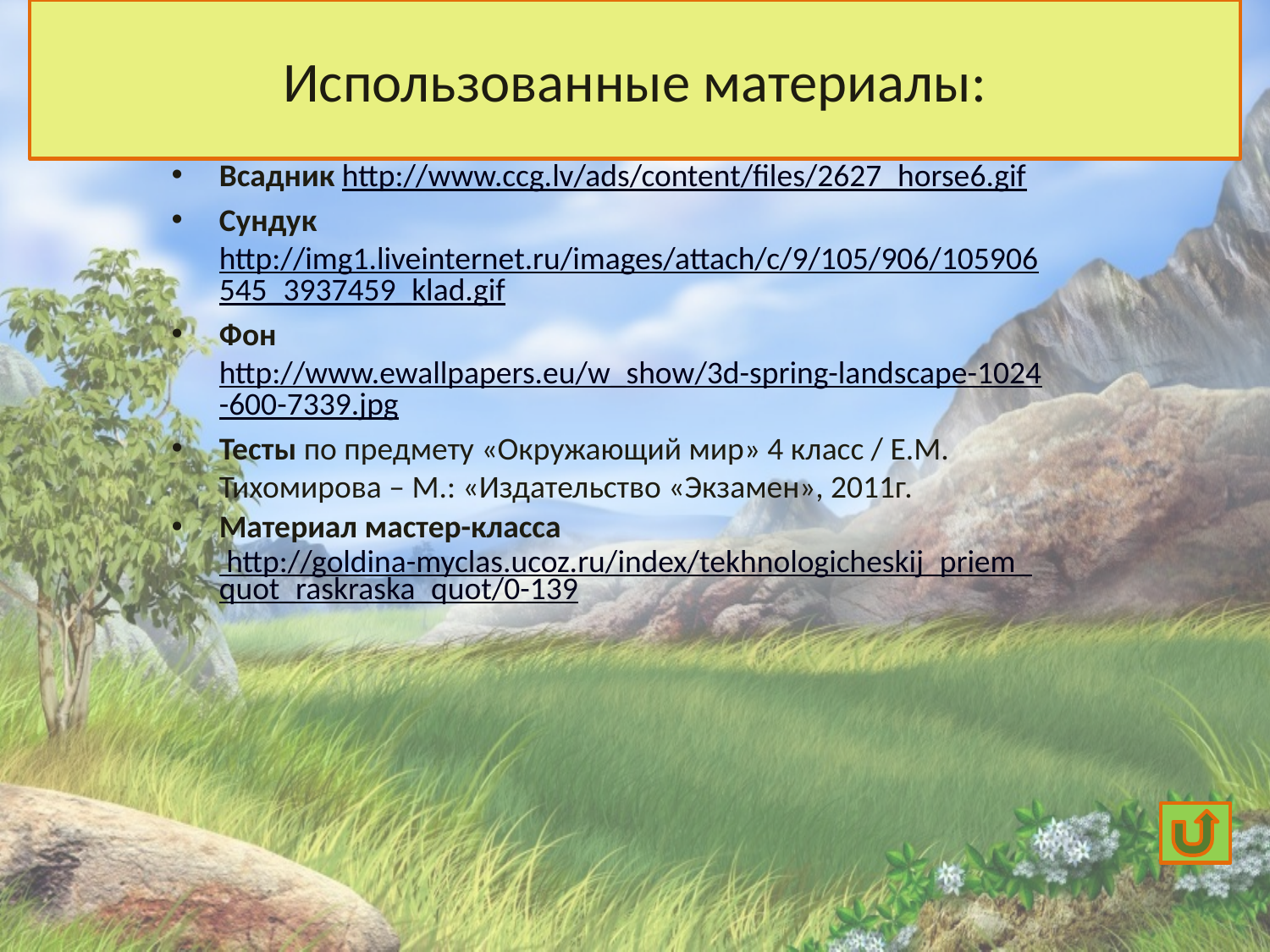

# Использованные материалы:
Всадник http://www.ccg.lv/ads/content/files/2627_horse6.gif
Сундук http://img1.liveinternet.ru/images/attach/c/9/105/906/105906545_3937459_klad.gif
Фон http://www.ewallpapers.eu/w_show/3d-spring-landscape-1024-600-7339.jpg
Тесты по предмету «Окружающий мир» 4 класс / Е.М. Тихомирова – М.: «Издательство «Экзамен», 2011г.
Материал мастер-класса http://goldina-myclas.ucoz.ru/index/tekhnologicheskij_priem_quot_raskraska_quot/0-139